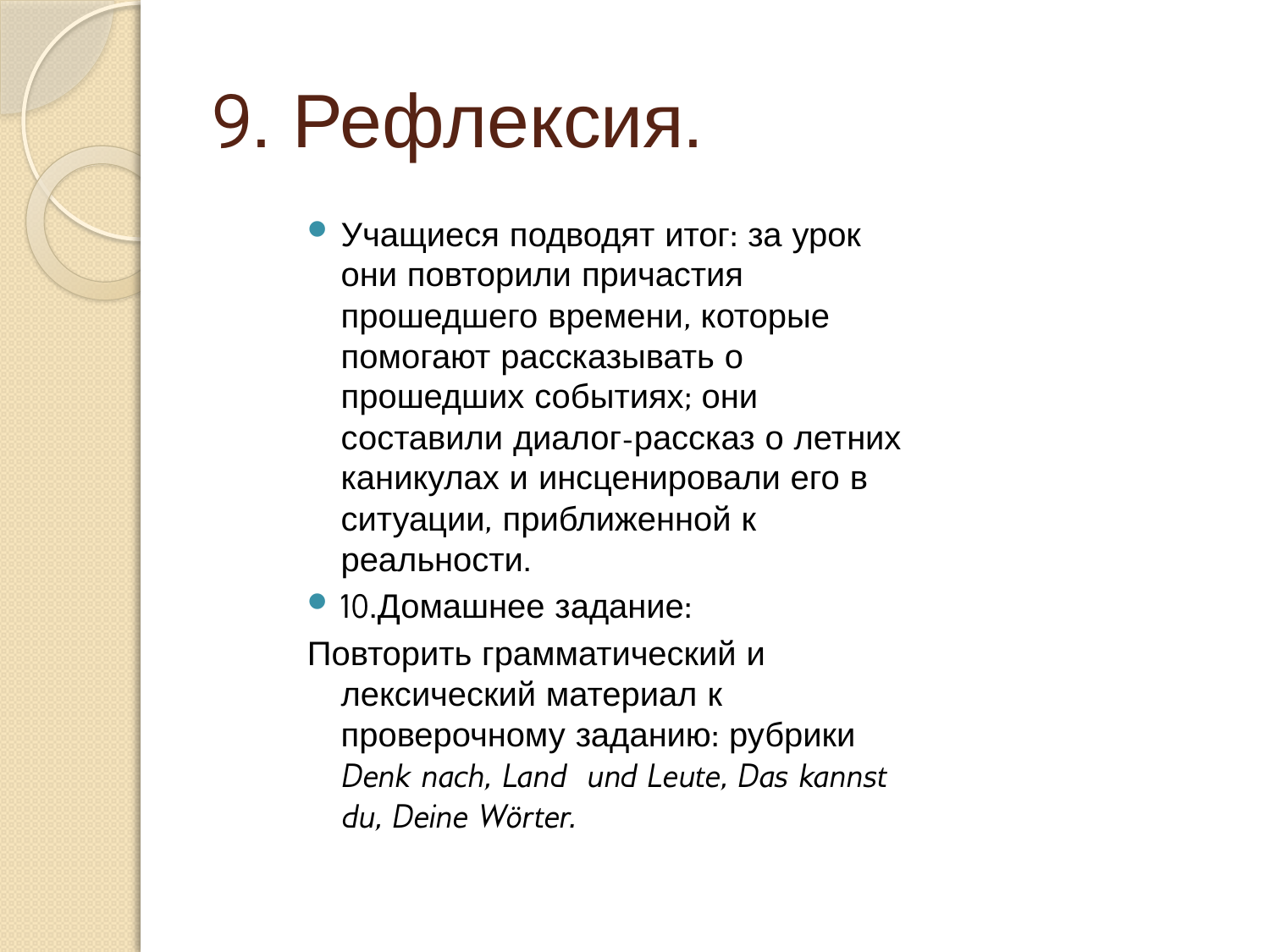

# 9. Рефлексия.
Учащиеся подводят итог: за урок они повторили причастия прошедшего времени, которые помогают рассказывать о прошедших событиях; они составили диалог-рассказ о летних каникулах и инсценировали его в ситуации, приближенной к реальности.
10.Домашнее задание:
Повторить грамматический и  лексический материал к проверочному заданию: рубрики Denk nach, Land  und Leute, Das kannst du, Deine Wörter.